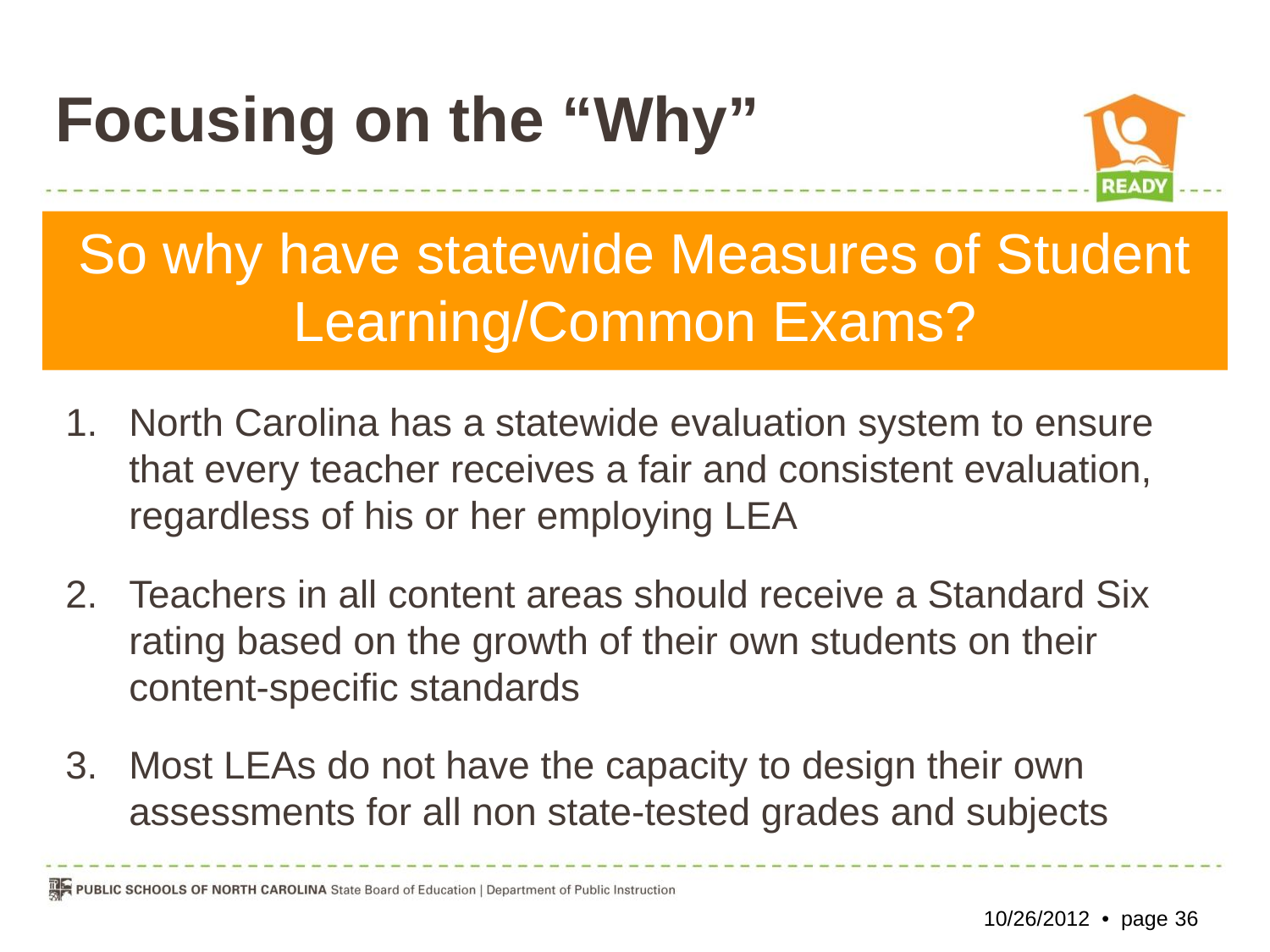

# Focusing on the “Why”
So why have statewide Measures of Student Learning/Common Exams?
North Carolina has a statewide evaluation system to ensure that every teacher receives a fair and consistent evaluation, regardless of his or her employing LEA
Teachers in all content areas should receive a Standard Six rating based on the growth of their own students on their content-specific standards
Most LEAs do not have the capacity to design their own assessments for all non state-tested grades and subjects
10/26/2012  •  page 36